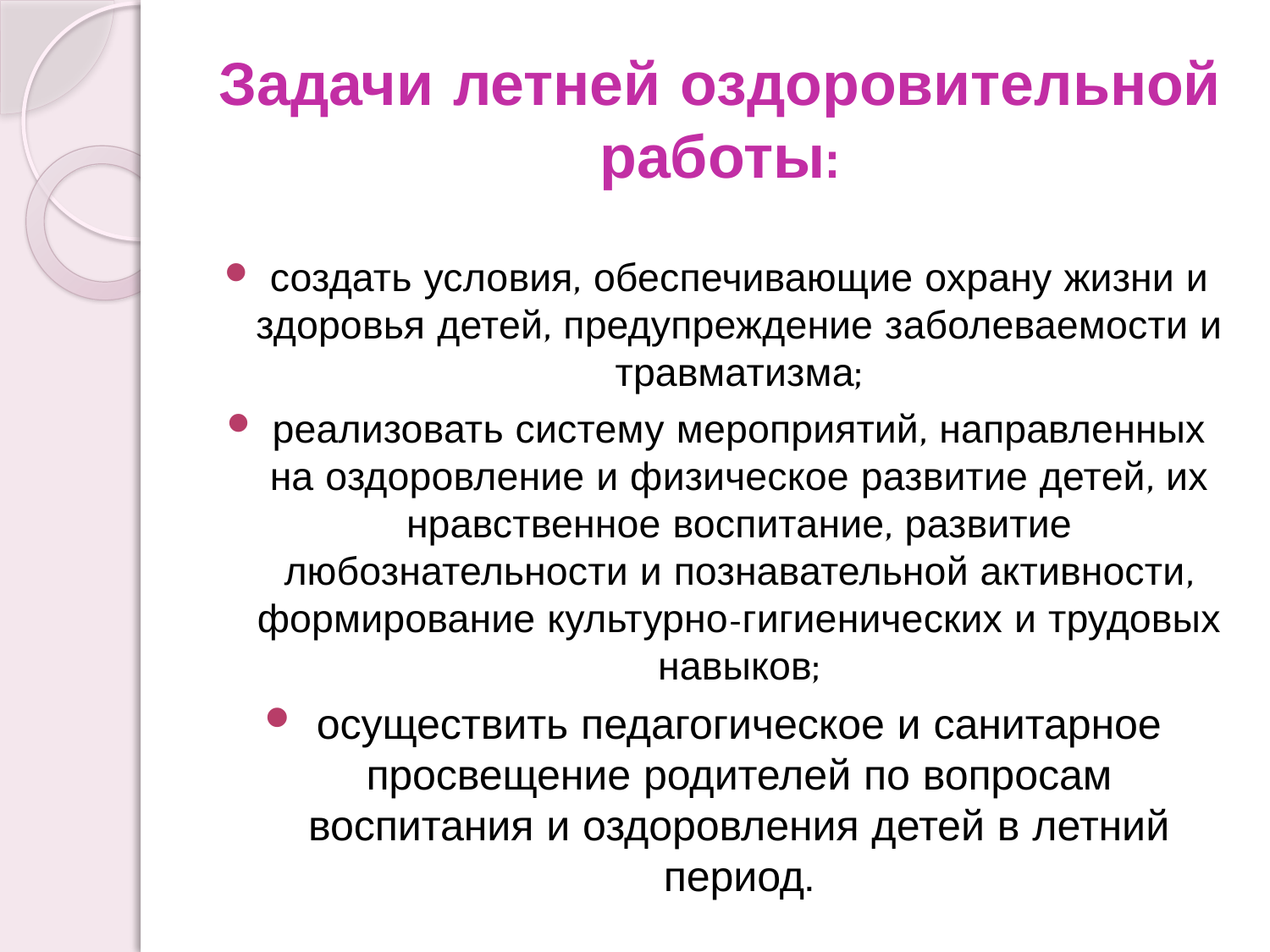

# Задачи летней оздоровительной работы:
создать условия, обеспечивающие охрану жизни и здоровья детей, предупреждение заболеваемости и травматизма;
реализовать систему мероприятий, направленных на оздоровление и физическое развитие детей, их нравственное воспитание, развитие любознательности и познавательной активности, формирование культурно-гигиенических и трудовых навыков;
осуществить педагогическое и санитарное просвещение родителей по вопросам воспитания и оздоровления детей в летний период.